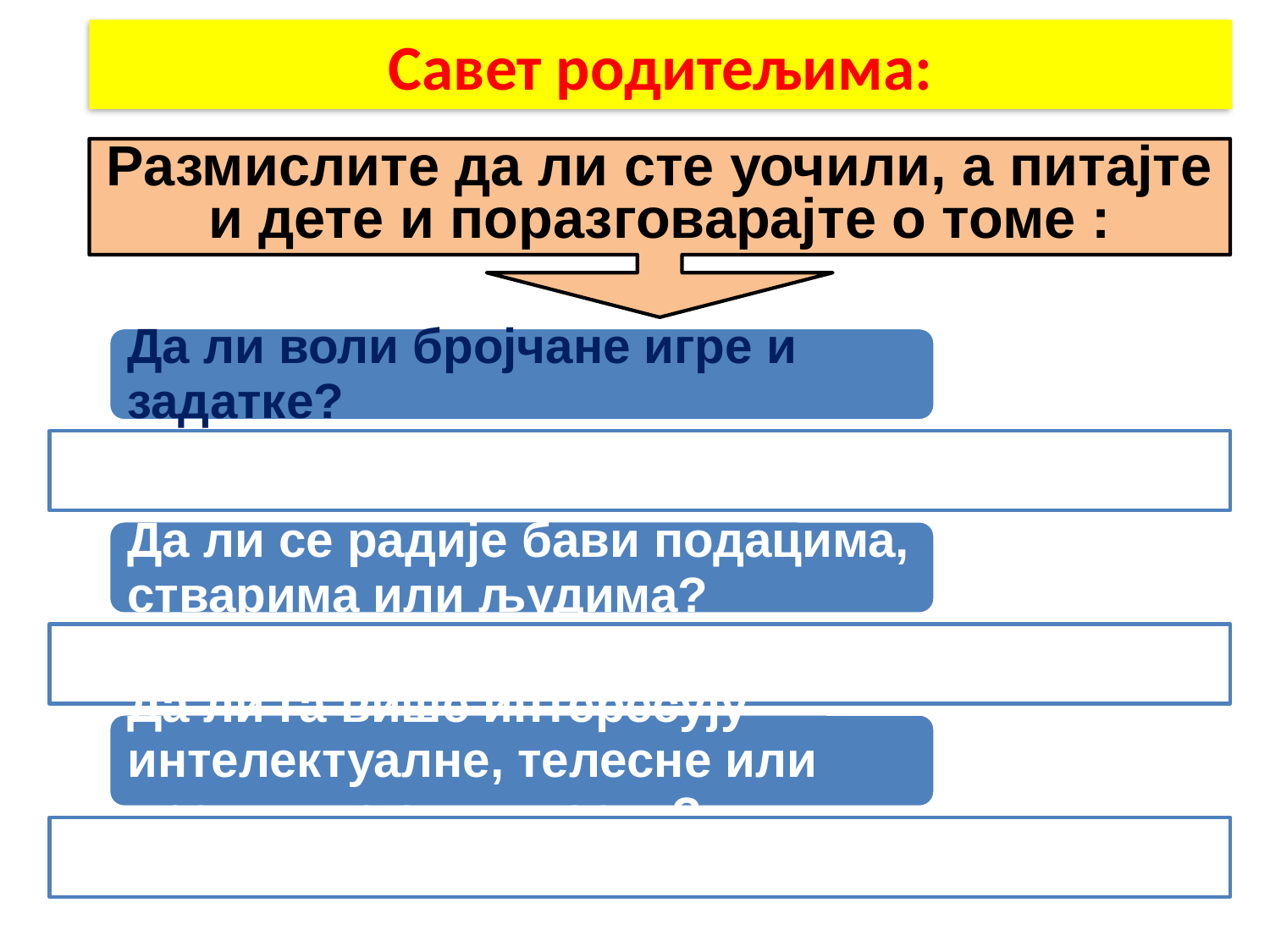

Савет родитељима:
Размислите да ли сте уочили, а питајте и дете и поразговарајте о томе :
Да ли воли бројчане игре и задатке?
Да ли се радије бави подацима, стварима или људима?
Да ли га више интересују интелектуалне, телесне или практичне активности?